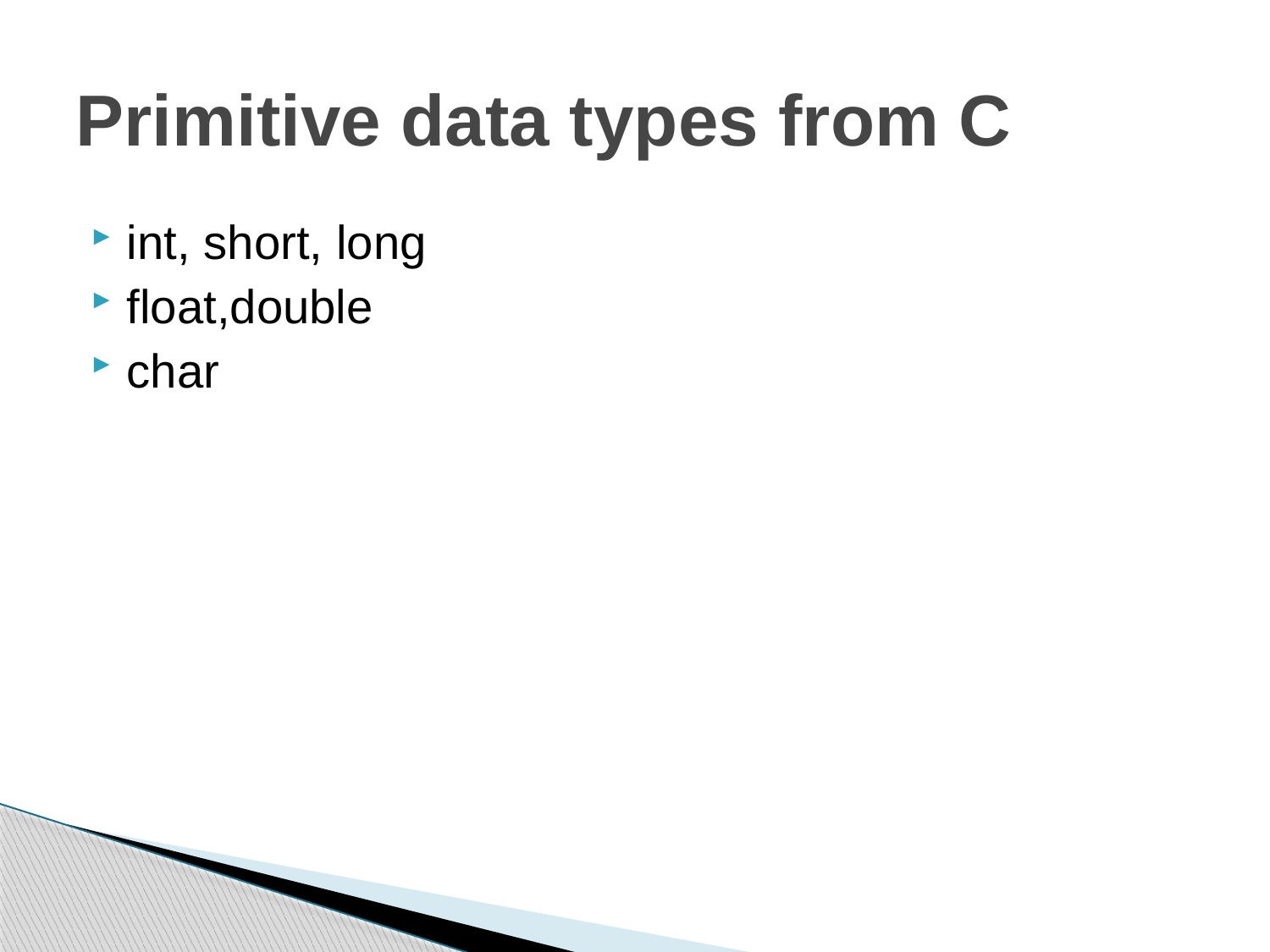

# Primitive data types from C
int, short, long
float,double
char